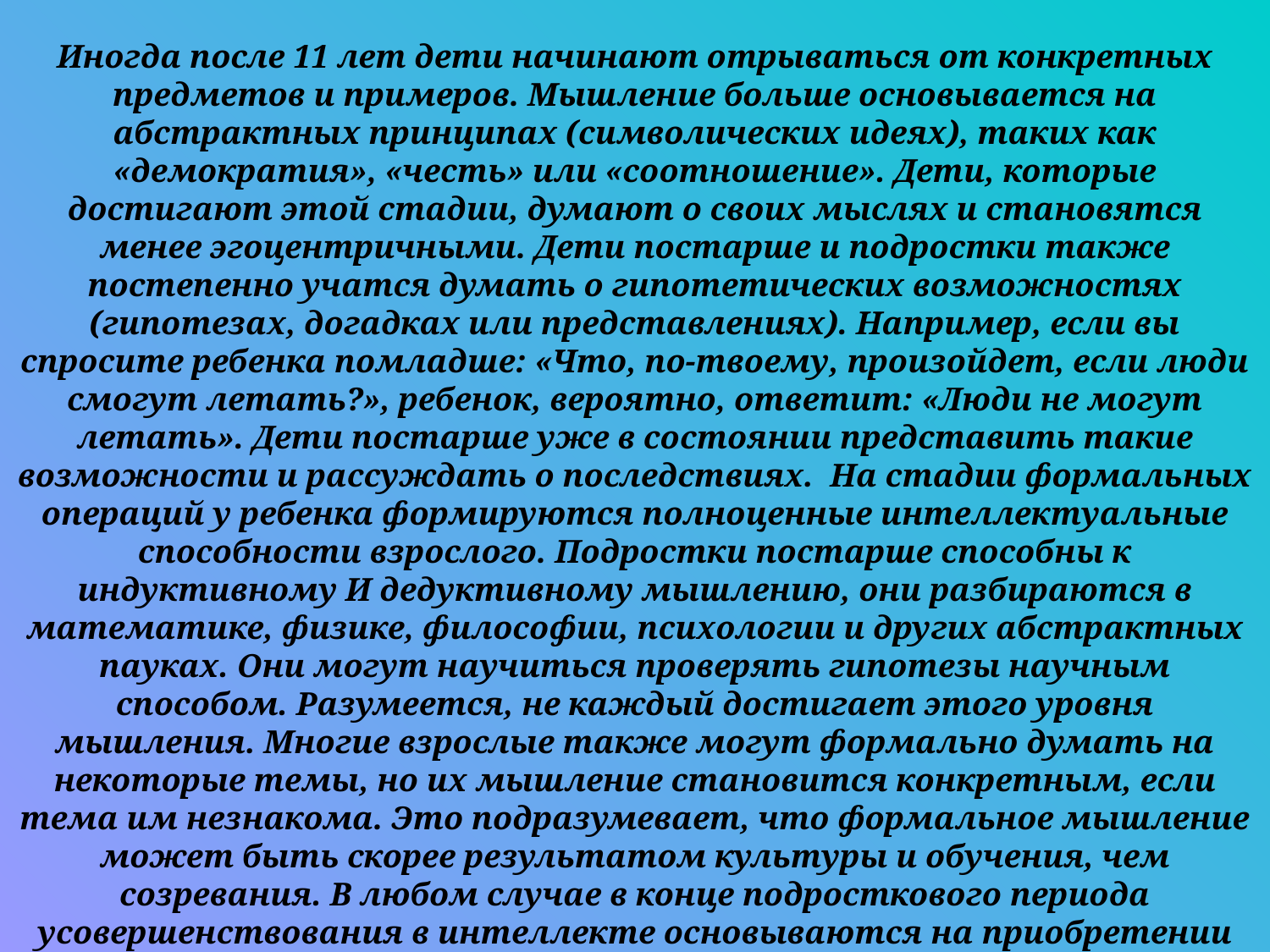

Иногда после 11 лет дети начинают отрываться от конкретных предметов и примеров. Мышление больше основывается на абстрактных принципах (символических идеях), таких как «демократия», «честь» или «соотношение». Дети, которые достигают этой стадии, думают о своих мыслях и становятся менее эгоцентричными. Дети постарше и подростки также постепенно учатся думать о гипотетических возможностях (гипотезах, догадках или представлениях). Например, если вы спросите ребенка помладше: «Что, по-твоему, произойдет, если люди смогут летать?», ребенок, вероятно, ответит: «Люди не могут летать». Дети постарше уже в состоянии представить такие возможности и рассуждать о последствиях.  На стадии формальных операций у ребенка формируются полноценные интеллектуальные способности взрослого. Подростки постарше способны к индуктивному И дедуктивному мышлению, они разбираются в математике, физике, философии, психологии и других абстрактных пауках. Они могут научиться проверять гипотезы научным способом. Разумеется, не каждый достигает этого уровня мышления. Многие взрослые также могут формально думать на некоторые темы, но их мышление становится конкретным, если тема им незнакома. Это подразумевает, что формальное мышление может быть скорее результатом культуры и обучения, чем созревания. В любом случае в конце подросткового периода усовершенствования в интеллекте основываются на приобретении знания, опыта и мудрости, а не на неожиданном качественном изменении мышления.